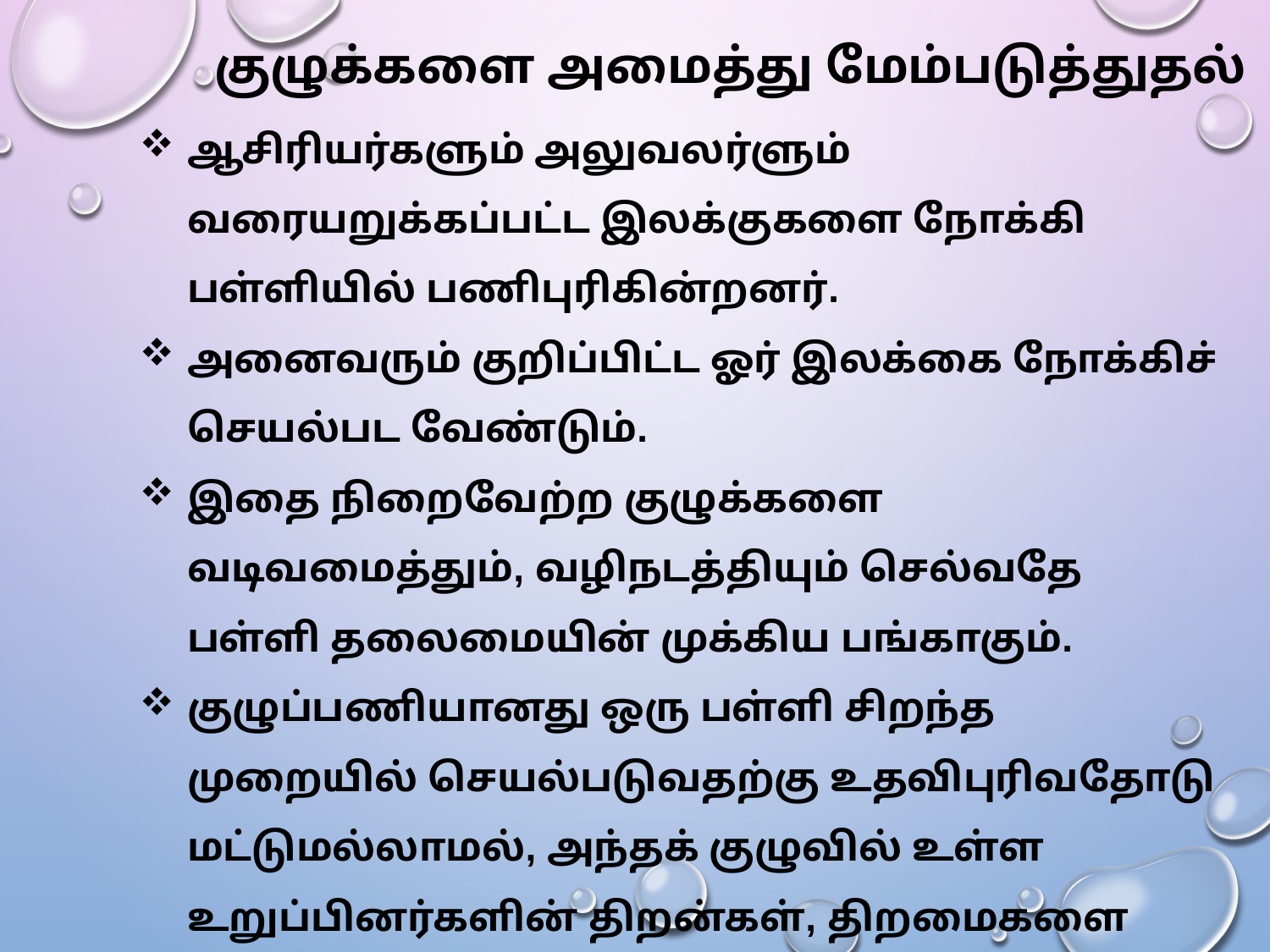

குழுக்களை அமைத்து மேம்படுத்துதல்
ஆசிரியர்களும் அலுவலர்ளும் வரையறுக்கப்பட்ட இலக்குகளை நோக்கி பள்ளியில் பணிபுரிகின்றனர்.
அனைவரும் குறிப்பிட்ட ஓர் இலக்கை நோக்கிச் செயல்பட வேண்டும்.
இதை நிறைவேற்ற குழுக்களை வடிவமைத்தும், வழிநடத்தியும் செல்வதே பள்ளி தலைமையின் முக்கிய பங்காகும்.
குழுப்பணியானது ஒரு பள்ளி சிறந்த முறையில் செயல்படுவதற்கு உதவிபுரிவதோடு மட்டுமல்லாமல், அந்தக் குழுவில் உள்ள உறுப்பினர்களின் திறன்கள், திறமைகளை வளர்ப்பதிலும் தலைவர்க்கு அதிக பங்குண்டு.